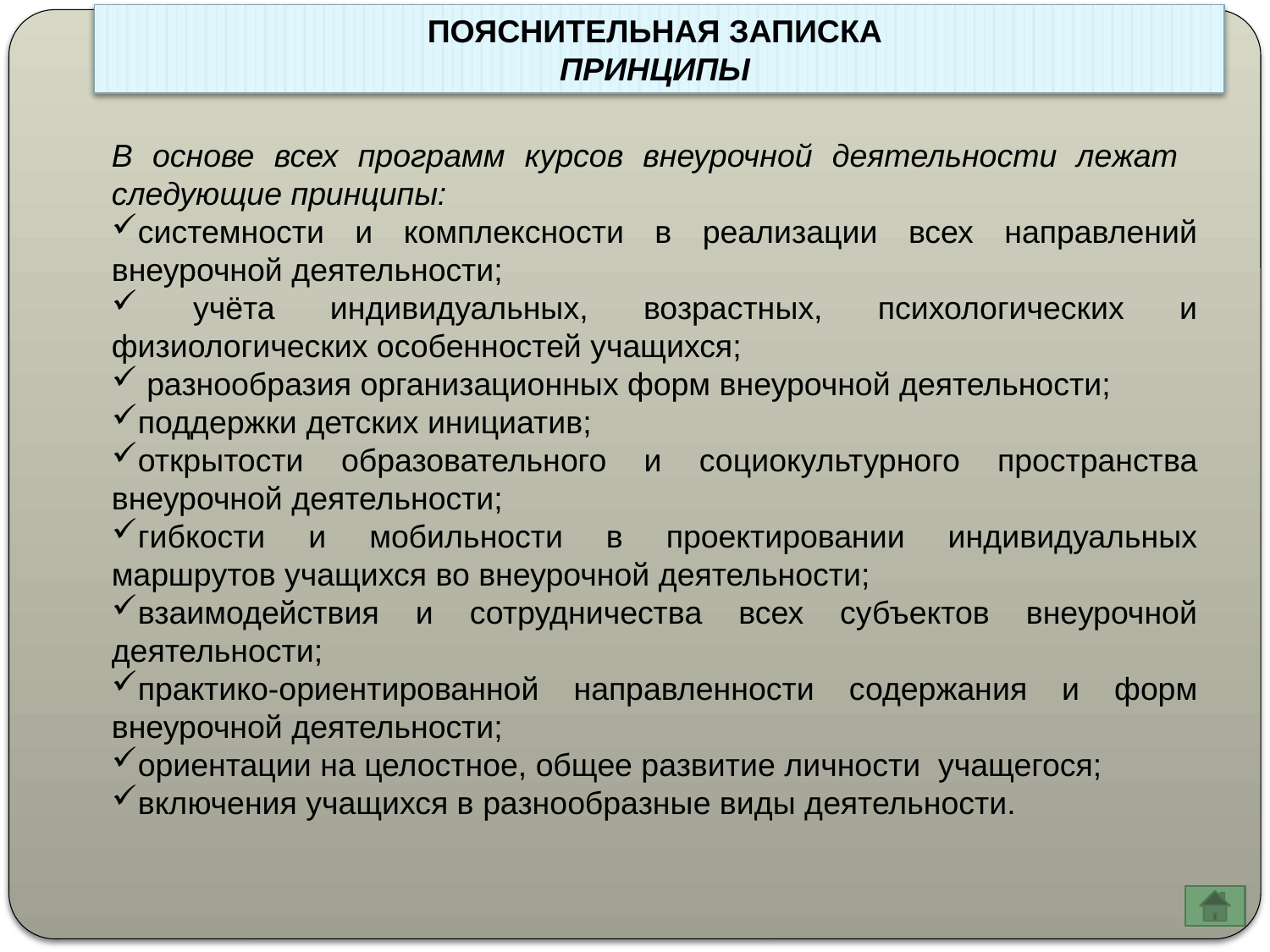

ПОЯСНИТЕЛЬНАЯ ЗАПИСКА
ПРИНЦИПЫ
В основе всех программ курсов внеурочной деятельности лежат  следующие принципы:
системности и комплексности в реализации всех направлений внеурочной деятельности;
 учёта индивидуальных, возрастных, психологических и физиологических особенностей учащихся;
 разнообразия организационных форм внеурочной деятельности;
поддержки детских инициатив;
открытости образовательного и социокультурного пространства внеурочной деятельности;
гибкости и мобильности в проектировании индивидуальных маршрутов учащихся во внеурочной деятельности;
взаимодействия и сотрудничества всех субъектов внеурочной деятельности;
практико-ориентированной направленности содержания и форм внеурочной деятельности;
ориентации на целостное, общее развитие личности  учащегося;
включения учащихся в разнообразные виды деятельности.